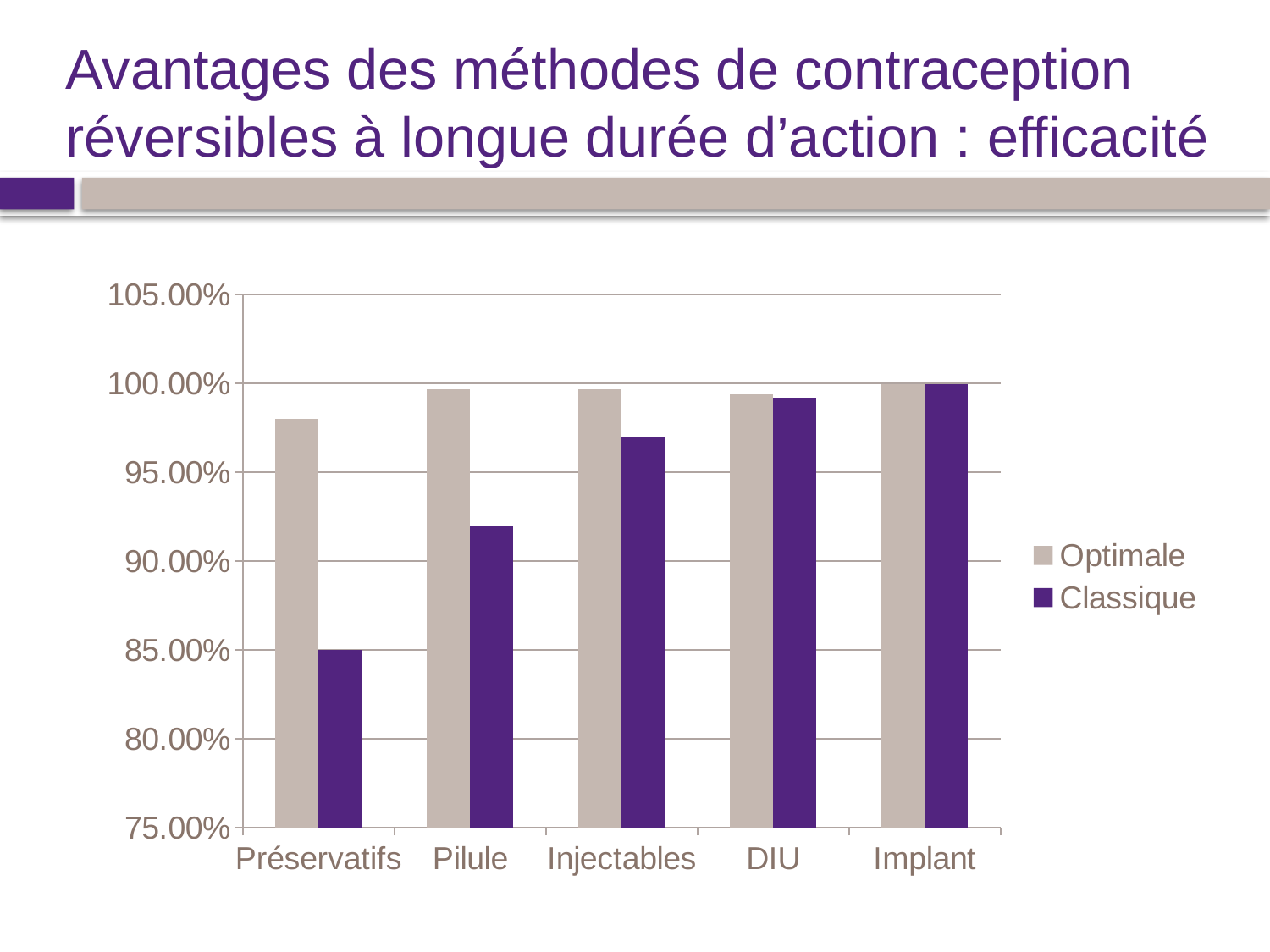

# Avantages des méthodes de contraception réversibles à longue durée d’action : efficacité

### Chart

| Category | Optimale | Classique |
|---|---|---|
| Préservatifs | 0.98 | 0.85 |
| Pilule | 0.997 | 0.92 |
| Injectables | 0.997 | 0.97 |
| DIU | 0.994 | 0.992 |
| Implant | 0.9995 | 0.9995 |